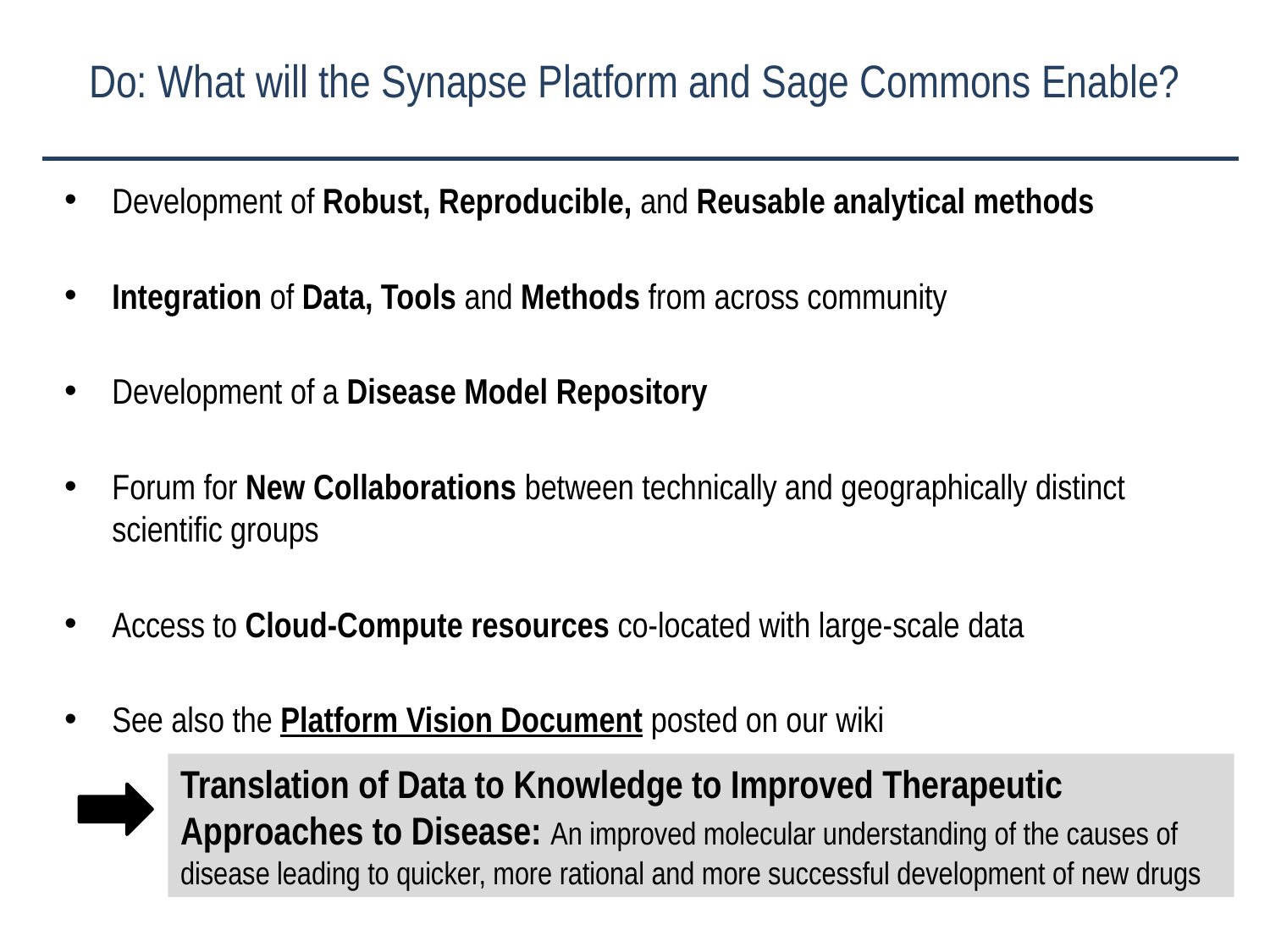

# Do: What will the Synapse Platform and Sage Commons Enable?
Development of Robust, Reproducible, and Reusable analytical methods

Integration of Data, Tools and Methods from across community

Development of a Disease Model Repository

Forum for New Collaborations between technically and geographically distinct scientific groups

Access to Cloud-Compute resources co-located with large-scale data

See also the Platform Vision Document posted on our wiki

Translation of Data to Knowledge to Improved Therapeutic Approaches to Disease: An improved molecular understanding of the causes of disease leading to quicker, more rational and more successful development of new drugs